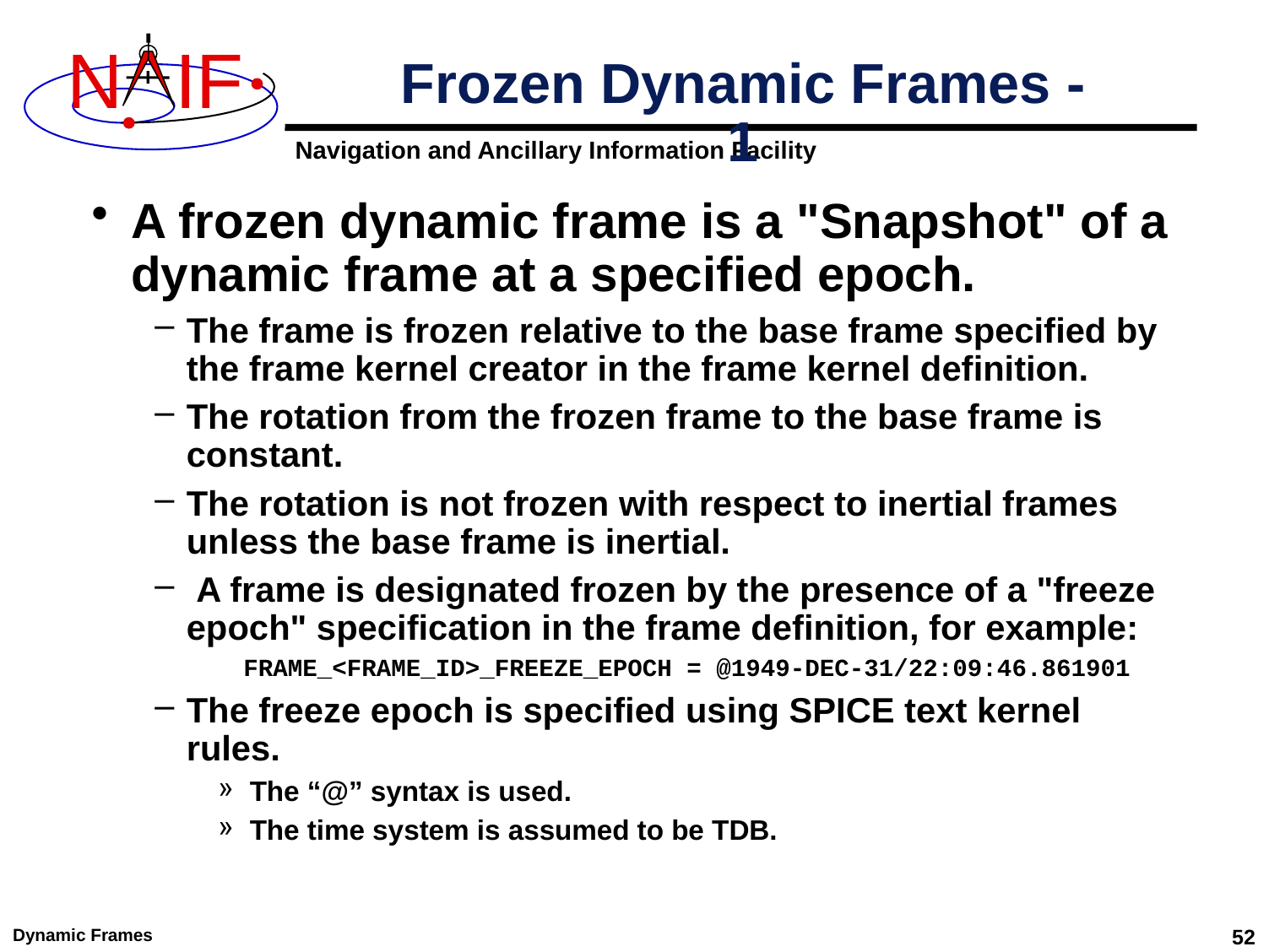

# Frozen Dynamic Frames - 1
A frozen dynamic frame is a "Snapshot" of a dynamic frame at a specified epoch.
The frame is frozen relative to the base frame specified by the frame kernel creator in the frame kernel definition.
The rotation from the frozen frame to the base frame is constant.
The rotation is not frozen with respect to inertial frames unless the base frame is inertial.
 A frame is designated frozen by the presence of a "freeze epoch" specification in the frame definition, for example:
      FRAME_<FRAME_ID>_FREEZE_EPOCH = @1949-DEC-31/22:09:46.861901
The freeze epoch is specified using SPICE text kernel rules.
The “@” syntax is used.
The time system is assumed to be TDB.

Dynamic Frames
52